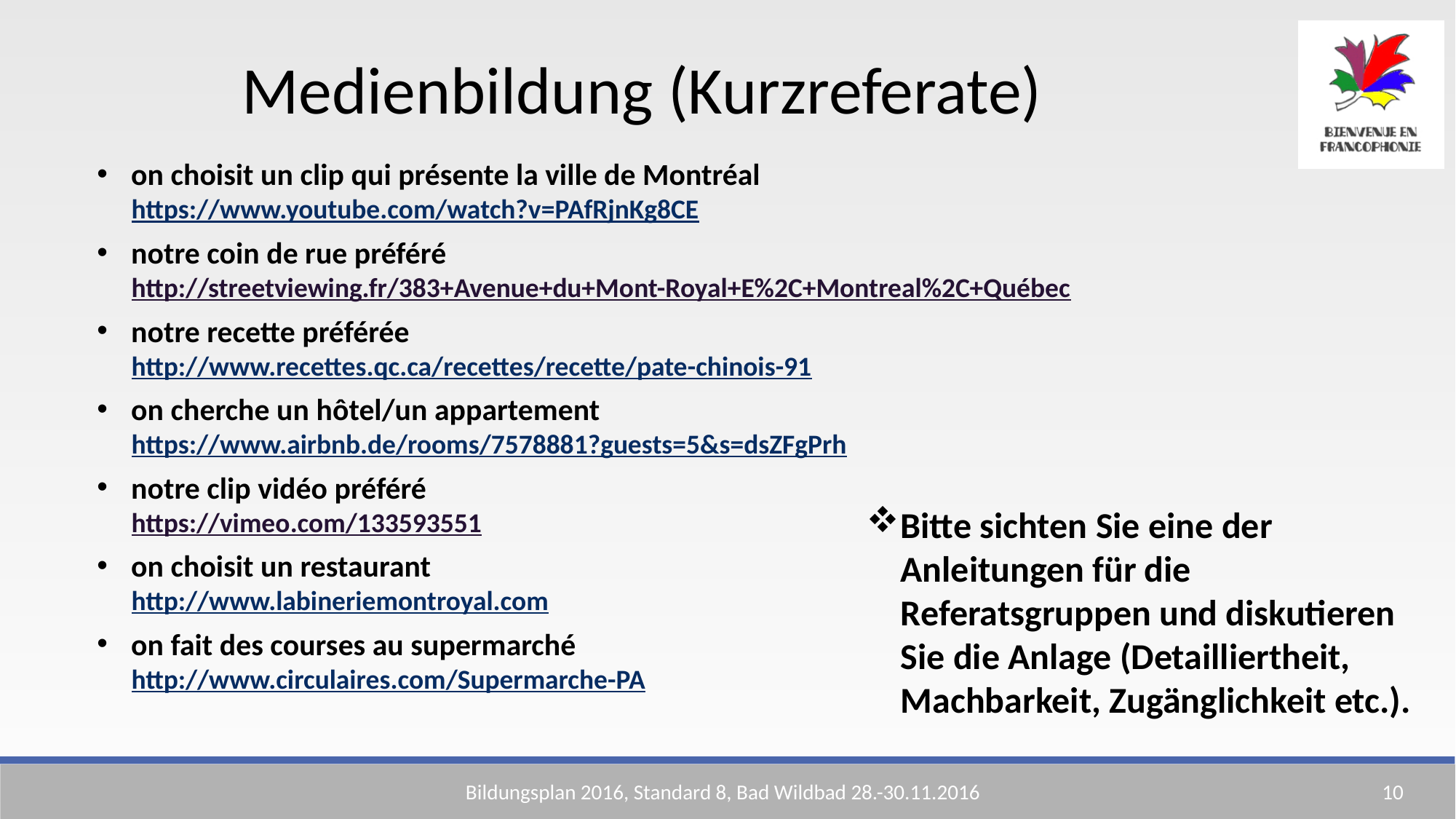

Medienbildung (Kurzreferate)
on choisit un clip qui présente la ville de Montréal
https://www.youtube.com/watch?v=PAfRjnKg8CE
notre coin de rue préféré
http://streetviewing.fr/383+Avenue+du+Mont-Royal+E%2C+Montreal%2C+Québec
notre recette préférée
http://www.recettes.qc.ca/recettes/recette/pate-chinois-91
on cherche un hôtel/un appartement
https://www.airbnb.de/rooms/7578881?guests=5&s=dsZFgPrh
notre clip vidéo préféré
https://vimeo.com/133593551
on choisit un restaurant
http://www.labineriemontroyal.com
on fait des courses au supermarché
http://www.circulaires.com/Supermarche-PA
Bitte sichten Sie eine der Anleitungen für die Referatsgruppen und diskutieren Sie die Anlage (Detailliertheit, Machbarkeit, Zugänglichkeit etc.).